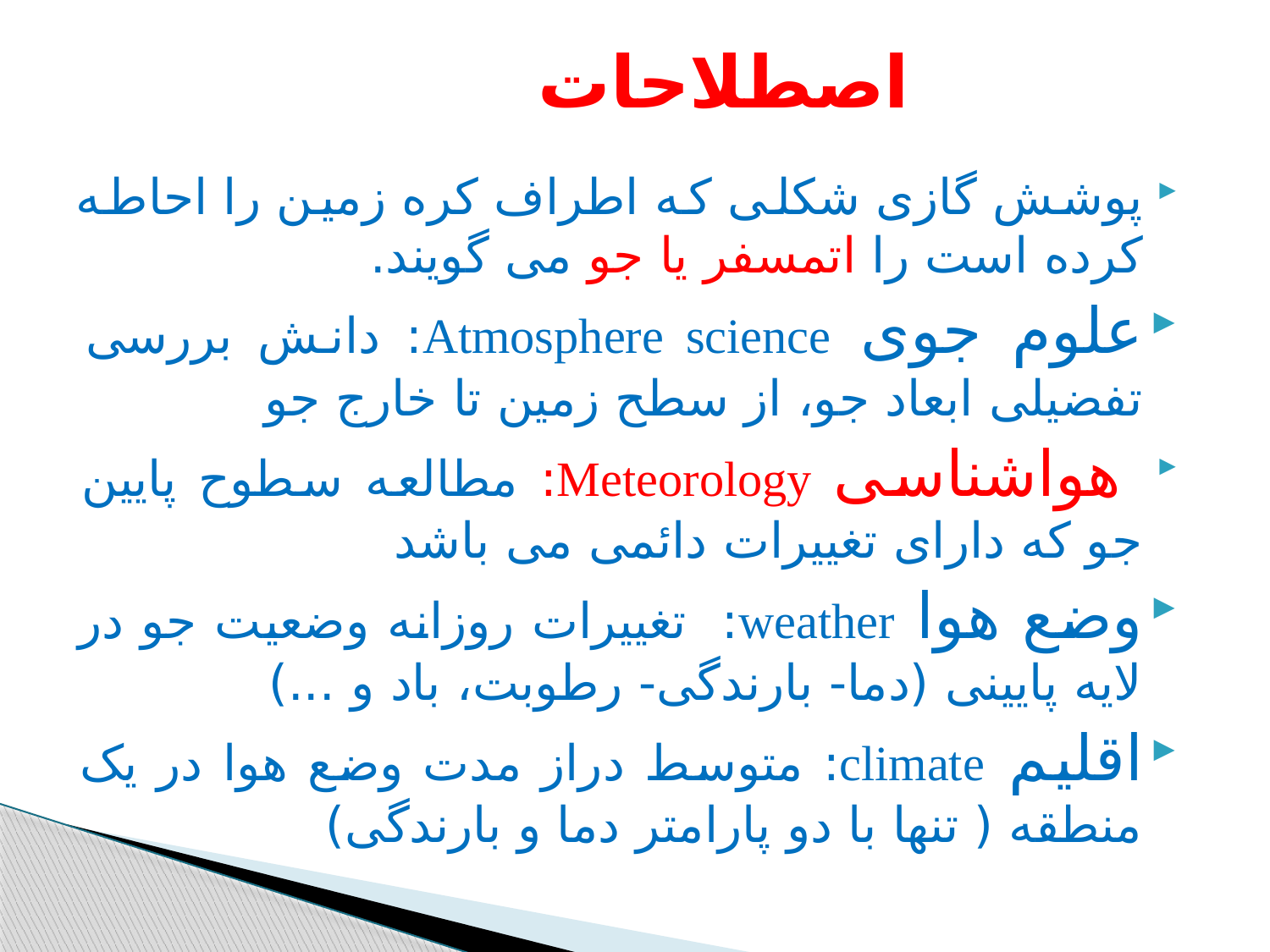

# اصطلاحات
پوشش گازی شكلی كه اطراف كره زمین را احاطه كرده است را اتمسفر یا جو می گویند.
علوم جوی Atmosphere science: دانش بررسی تفضیلی ابعاد جو، از سطح زمین تا خارج جو
 هواشناسی Meteorology: مطالعه سطوح پایین جو که دارای تغییرات دائمی می باشد
وضع هوا weather:  تغییرات روزانه وضعیت جو در لایه پایینی (دما- بارندگی- رطوبت، باد و ...)
اقلیم climate: متوسط دراز مدت وضع هوا در یک منطقه ( تنها با دو پارامتر دما و بارندگی)